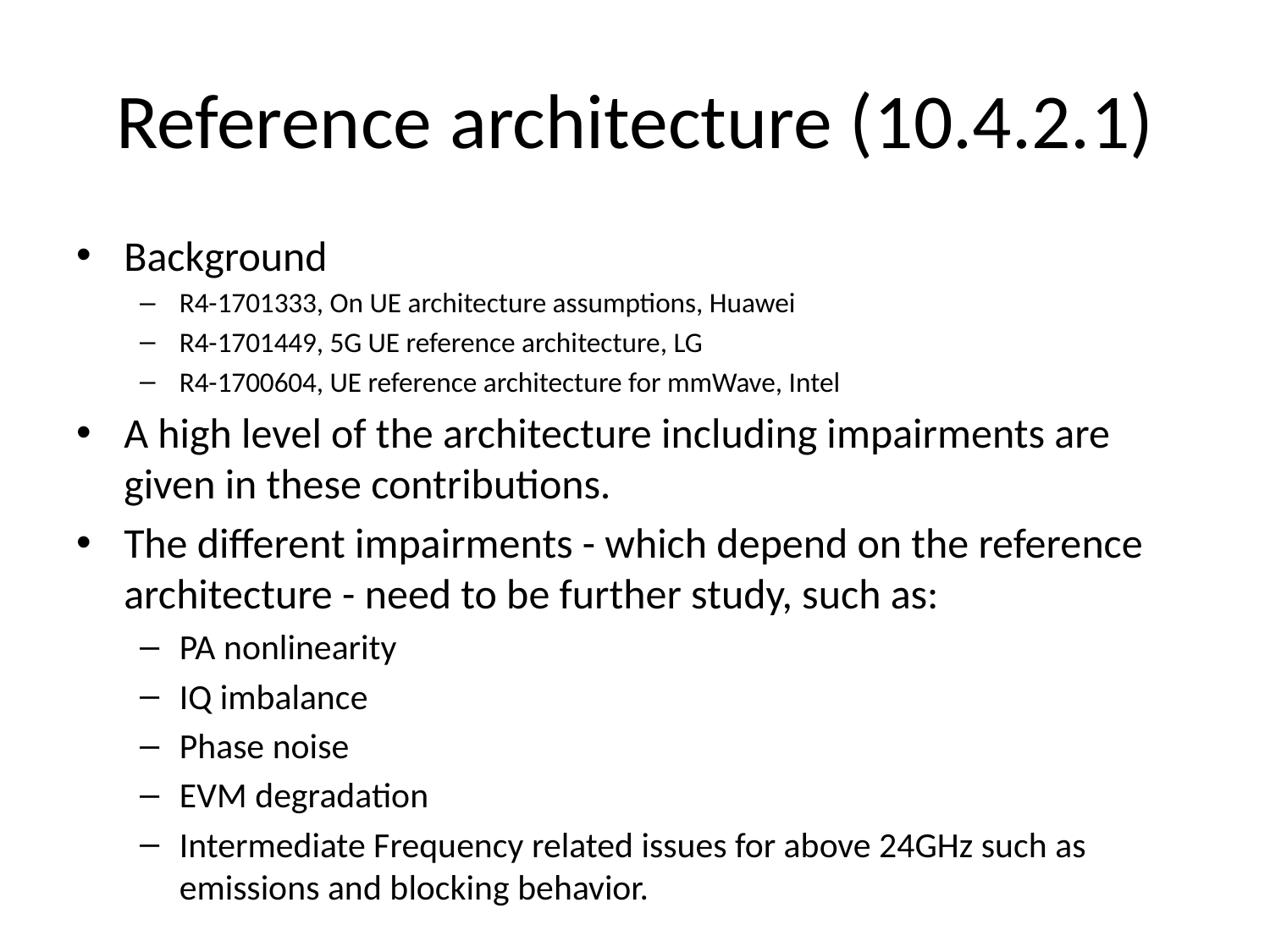

# Reference architecture (10.4.2.1)
Background
R4-1701333, On UE architecture assumptions, Huawei
R4-1701449, 5G UE reference architecture, LG
R4-1700604, UE reference architecture for mmWave, Intel
A high level of the architecture including impairments are given in these contributions.
The different impairments - which depend on the reference architecture - need to be further study, such as:
PA nonlinearity
IQ imbalance
Phase noise
EVM degradation
Intermediate Frequency related issues for above 24GHz such as emissions and blocking behavior.